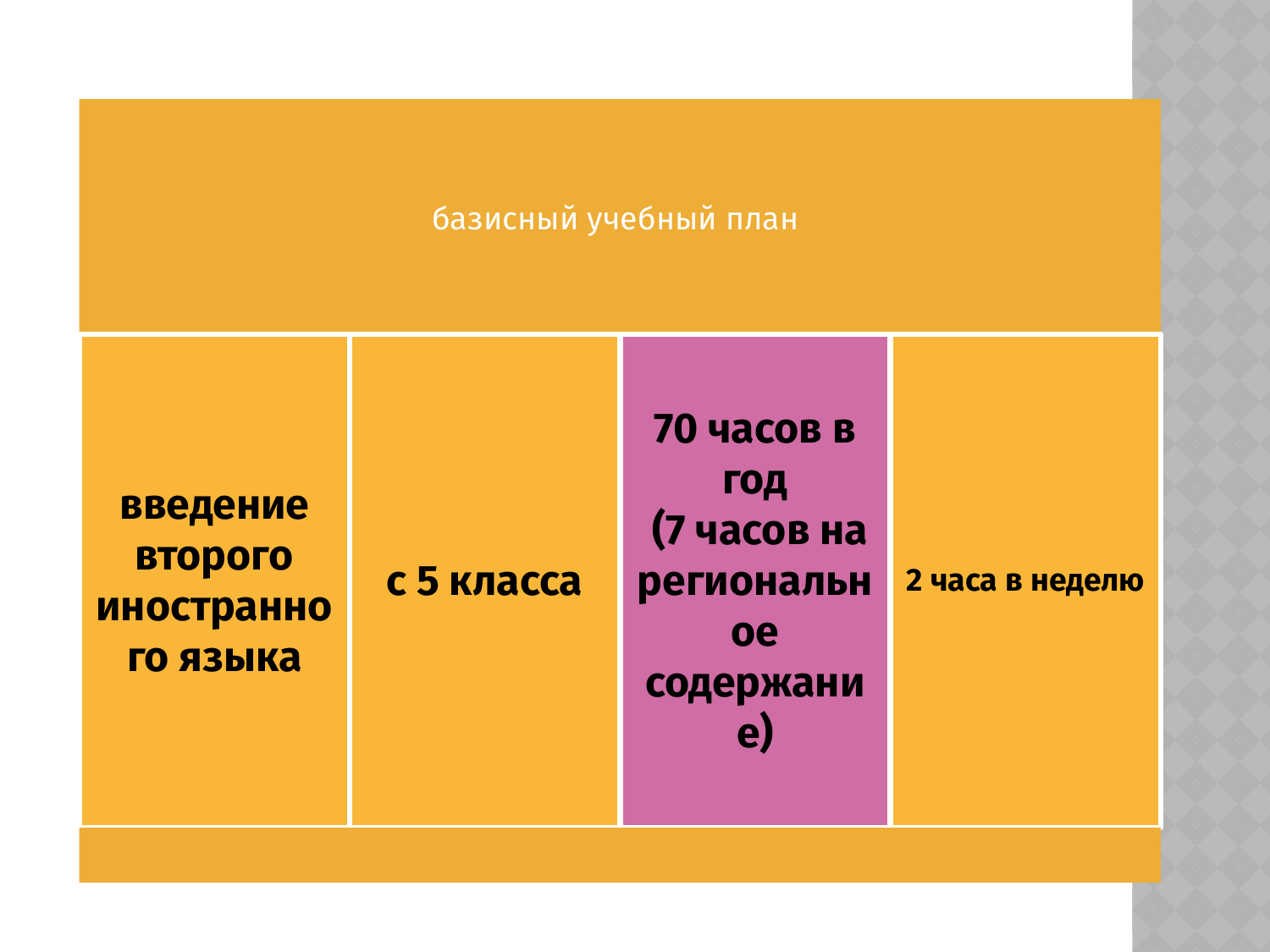

базисный учебный план
введение второго иностранного языка
70 часов в год
 (7 часов на региональное содержание)
с 5 класса
2 часа в неделю